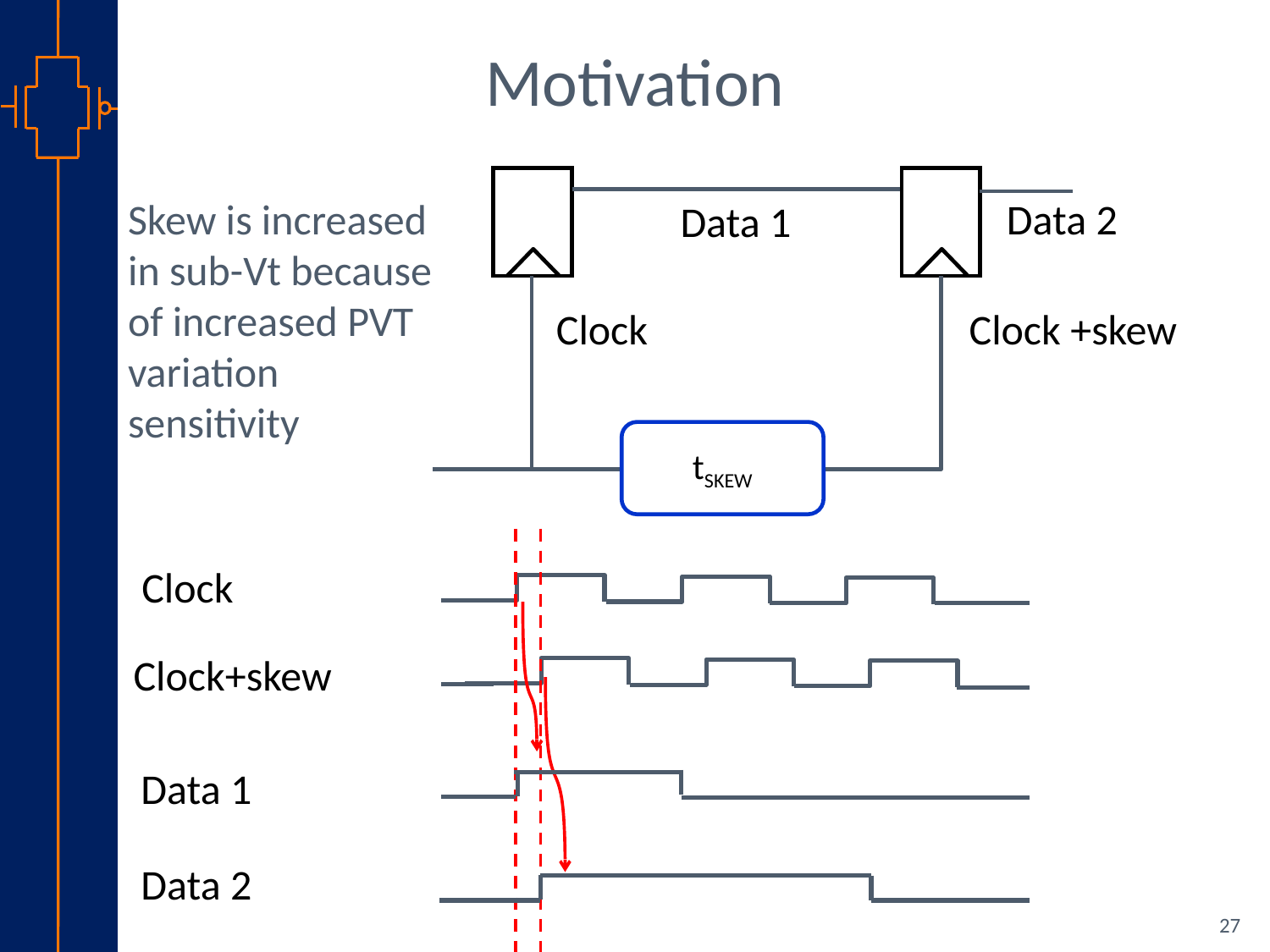

Motivation

tSKEW

Skew is increased in sub-Vt because of increased PVT variation sensitivity
Data 2
Data 1
Clock +skew
Clock
Clock

Clock+skew

Data 1

Data 2

27